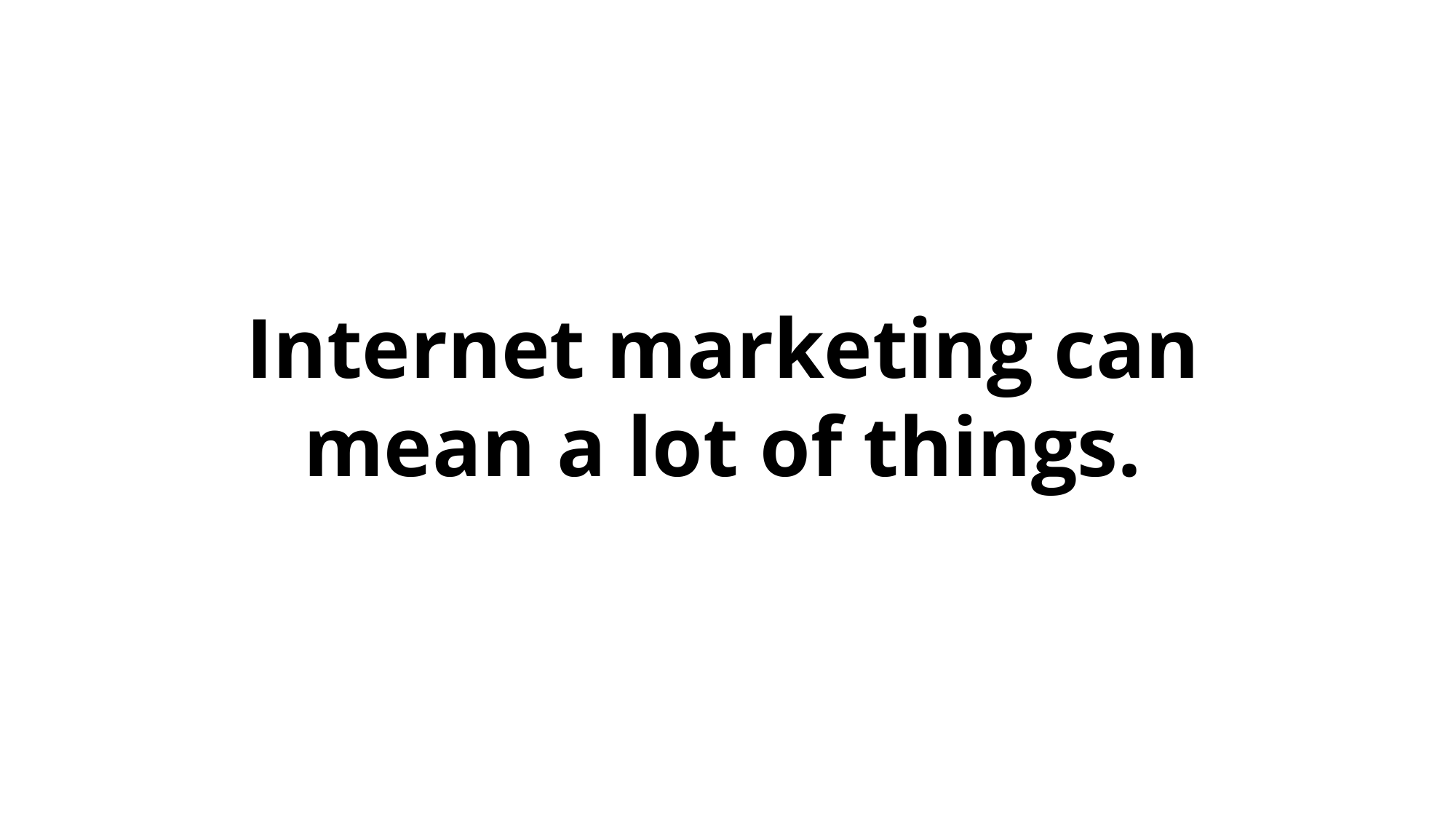

Internet marketing can mean a lot of things.